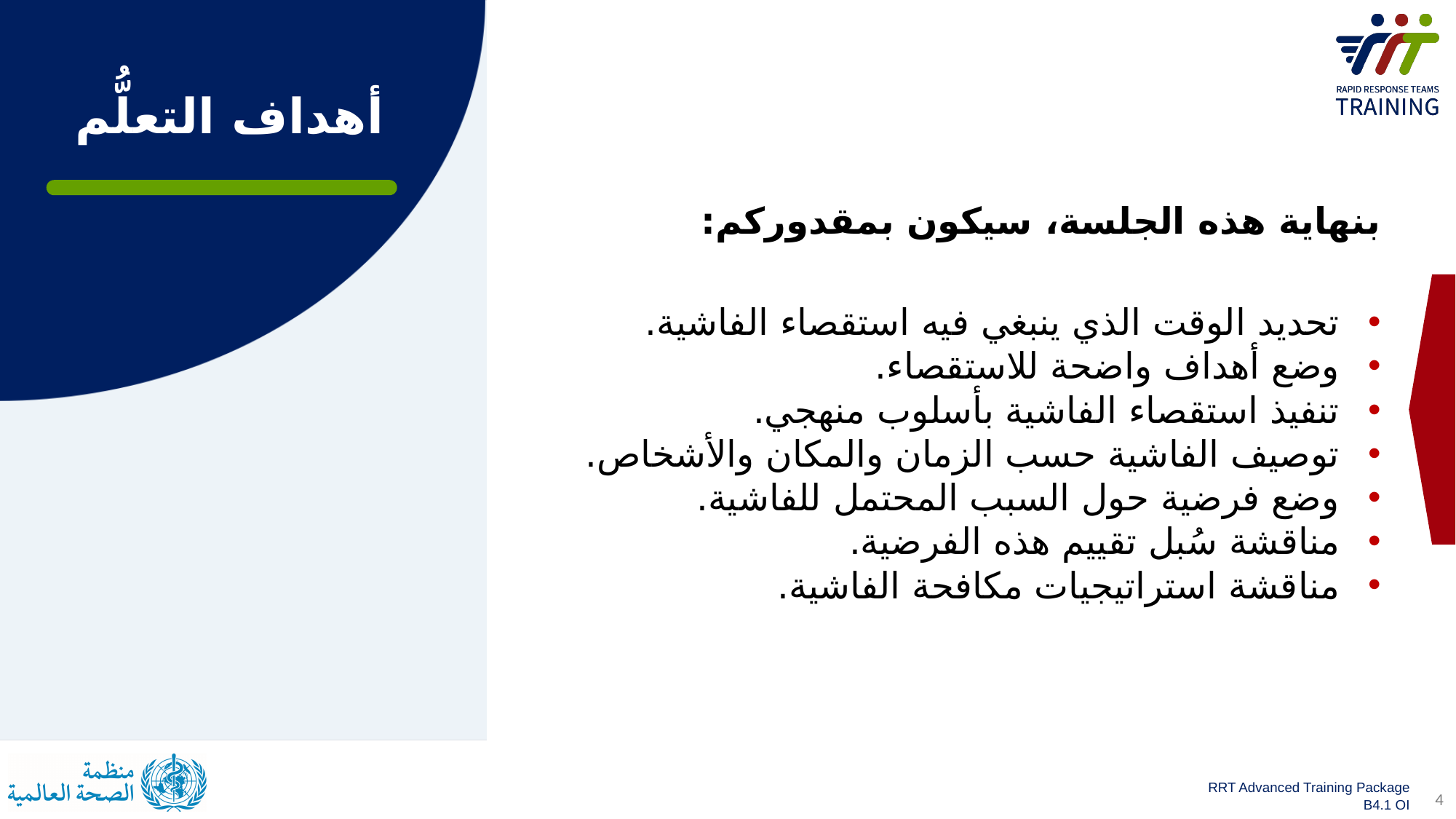

أهداف التعلُّم

بنهاية هذه الجلسة، سيكون بمقدوركم:

تحديد الوقت الذي ينبغي فيه استقصاء الفاشية.
وضع أهداف واضحة للاستقصاء.
تنفيذ استقصاء الفاشية بأسلوب منهجي.
توصيف الفاشية حسب الزمان والمكان والأشخاص.
وضع فرضية حول السبب المحتمل للفاشية.
مناقشة سُبل تقييم هذه الفرضية.
مناقشة استراتيجيات مكافحة الفاشية.